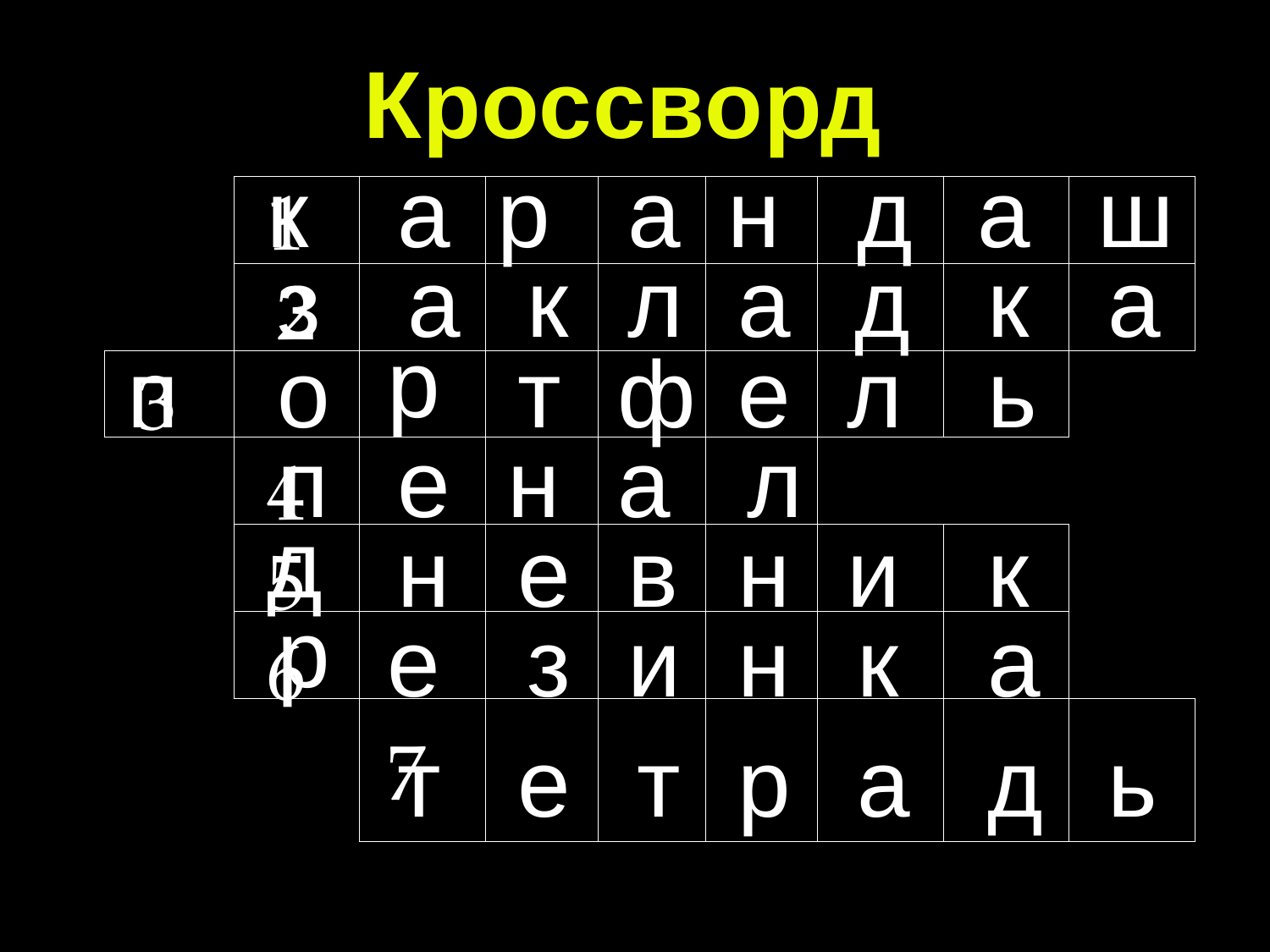

# Кроссворд
к
а
р
а
н
д
а
ш
1
|  |  |  |  |  |  |  |  |  |
| --- | --- | --- | --- | --- | --- | --- | --- | --- |
|  |  |  |  |  |  |  |  |  |
|  |  |  |  |  |  |  |  |  |
|  |  |  |  |  |  |  |  |  |
|  |  |  |  |  |  |  |  |  |
|  |  |  |  |  |  |  |  |  |
|  |  |  |  |  |  |  |  |  |
з
а
к
л
а
д
к
а
2
р
п
о
т
ф
е
л
ь
3
п
е
н
а
л
4
д
н
е
в
н
и
к
5
р
е
з
и
н
к
а
6
7
т
е
т
р
а
д
ь